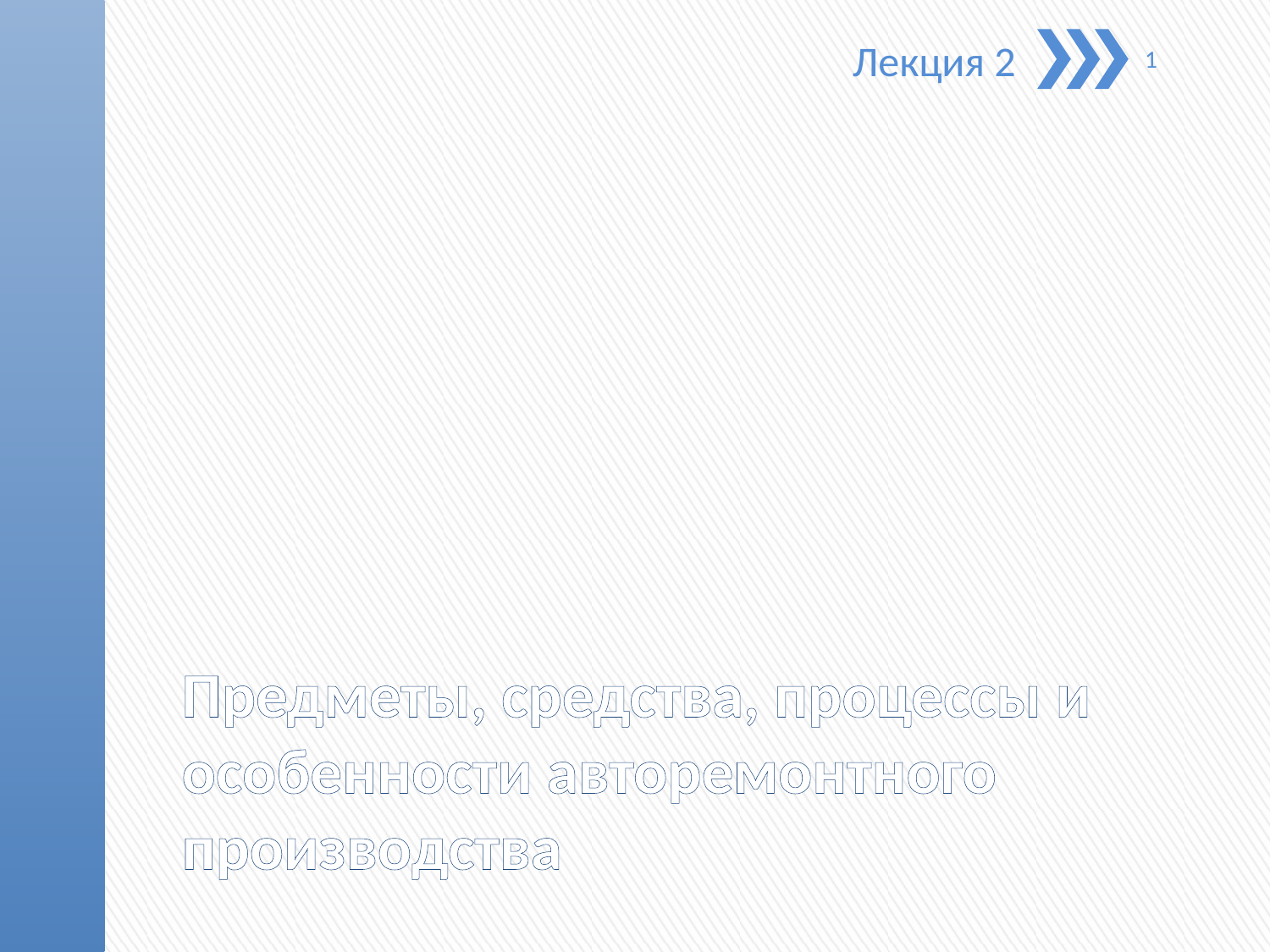

Лекция 2
1
# Предметы, средства, процессы и особенности авторемонтного производства